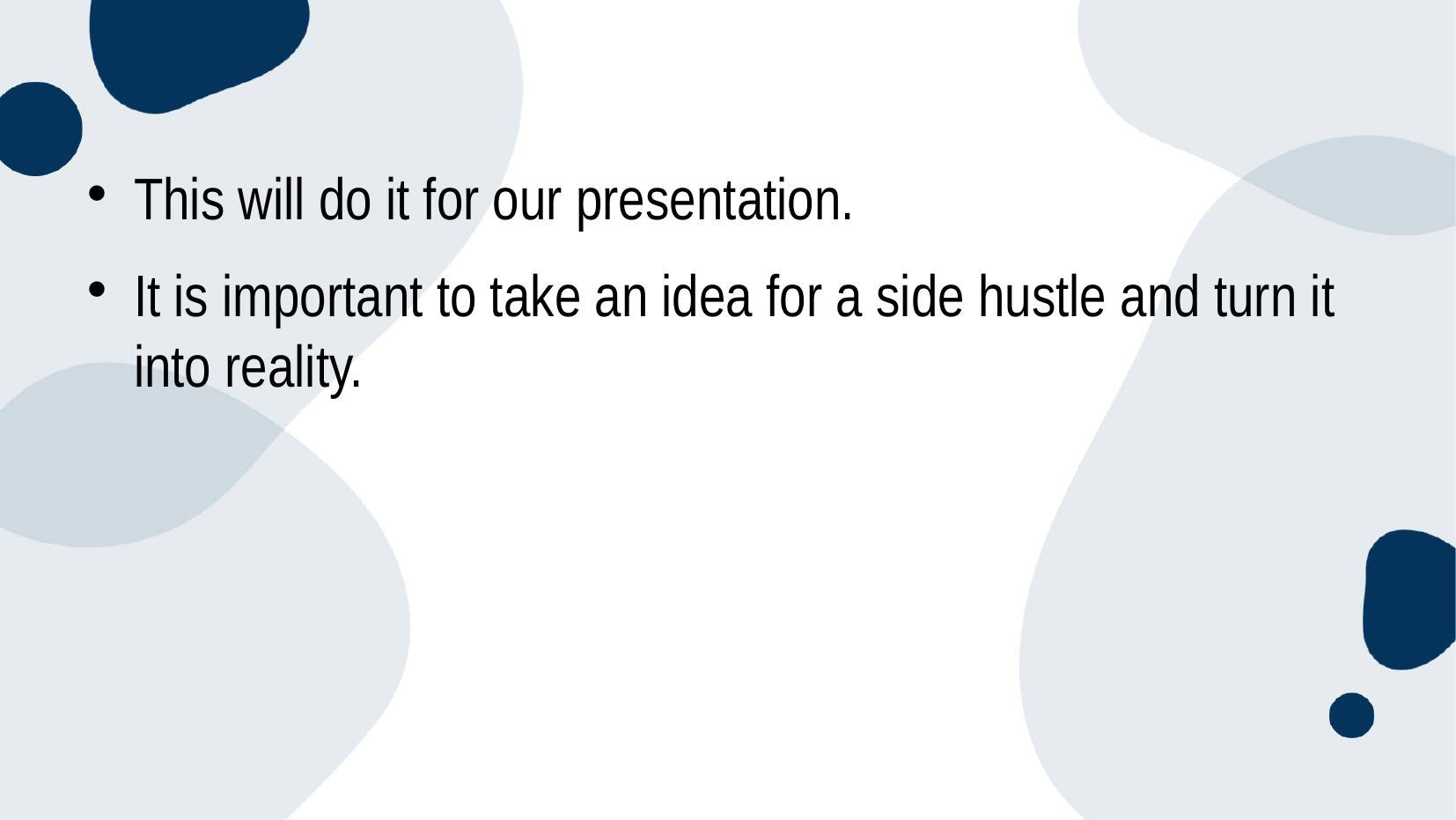

#
This will do it for our presentation.
It is important to take an idea for a side hustle and turn it into reality.